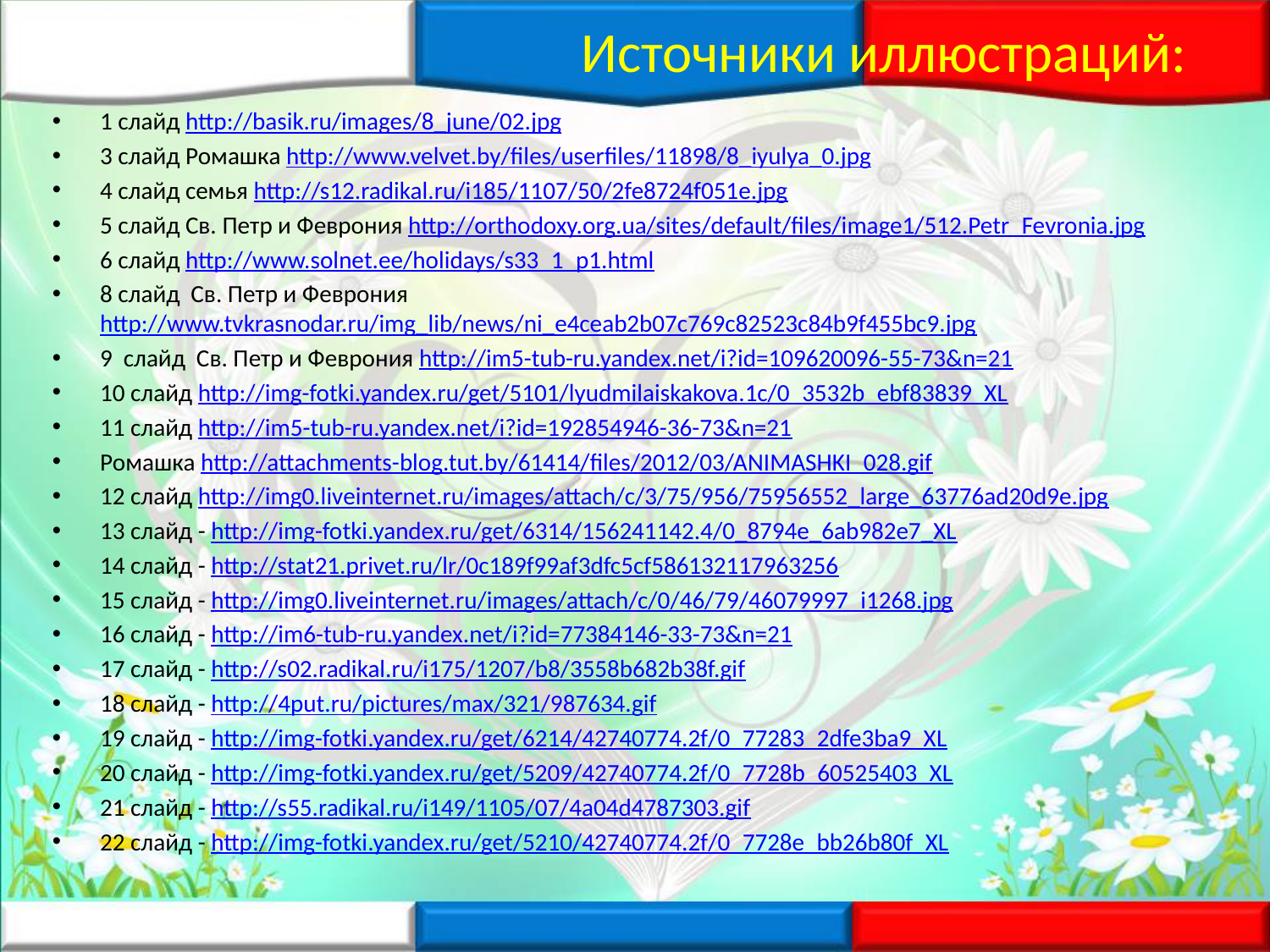

# Источники иллюстраций:
1 слайд http://basik.ru/images/8_june/02.jpg
3 слайд Ромашка http://www.velvet.by/files/userfiles/11898/8_iyulya_0.jpg
4 слайд семья http://s12.radikal.ru/i185/1107/50/2fe8724f051e.jpg
5 слайд Св. Петр и Феврония http://orthodoxy.org.ua/sites/default/files/image1/512.Petr_Fevronia.jpg
6 слайд http://www.solnet.ee/holidays/s33_1_p1.html
8 слайд  Св. Петр и Феврония http://www.tvkrasnodar.ru/img_lib/news/ni_e4ceab2b07c769c82523c84b9f455bc9.jpg
9  слайд  Св. Петр и Феврония http://im5-tub-ru.yandex.net/i?id=109620096-55-73&n=21
10 слайд http://img-fotki.yandex.ru/get/5101/lyudmilaiskakova.1c/0_3532b_ebf83839_XL
11 слайд http://im5-tub-ru.yandex.net/i?id=192854946-36-73&n=21
Ромашка http://attachments-blog.tut.by/61414/files/2012/03/ANIMASHKI_028.gif
12 слайд http://img0.liveinternet.ru/images/attach/c/3/75/956/75956552_large_63776ad20d9e.jpg
13 слайд - http://img-fotki.yandex.ru/get/6314/156241142.4/0_8794e_6ab982e7_XL
14 слайд - http://stat21.privet.ru/lr/0c189f99af3dfc5cf586132117963256
15 слайд - http://img0.liveinternet.ru/images/attach/c/0/46/79/46079997_i1268.jpg
16 слайд - http://im6-tub-ru.yandex.net/i?id=77384146-33-73&n=21
17 слайд - http://s02.radikal.ru/i175/1207/b8/3558b682b38f.gif
18 слайд - http://4put.ru/pictures/max/321/987634.gif
19 слайд - http://img-fotki.yandex.ru/get/6214/42740774.2f/0_77283_2dfe3ba9_XL
20 слайд - http://img-fotki.yandex.ru/get/5209/42740774.2f/0_7728b_60525403_XL
21 слайд - http://s55.radikal.ru/i149/1105/07/4a04d4787303.gif
22 слайд - http://img-fotki.yandex.ru/get/5210/42740774.2f/0_7728e_bb26b80f_XL